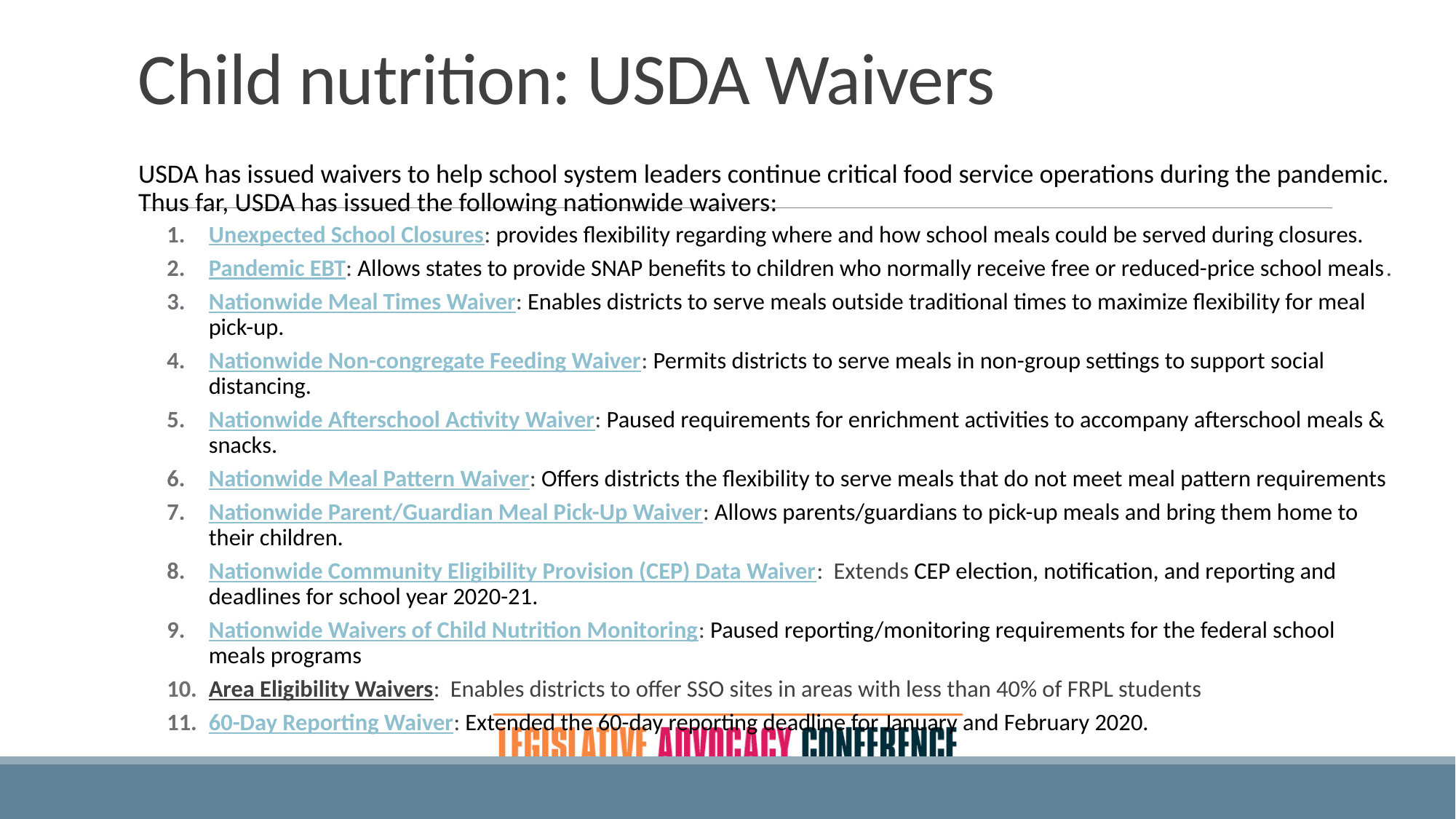

# Child nutrition: USDA Waivers
USDA has issued waivers to help school system leaders continue critical food service operations during the pandemic. Thus far, USDA has issued the following nationwide waivers:
Unexpected School Closures: provides flexibility regarding where and how school meals could be served during closures.
Pandemic EBT: Allows states to provide SNAP benefits to children who normally receive free or reduced-price school meals.
Nationwide Meal Times Waiver: Enables districts to serve meals outside traditional times to maximize flexibility for meal pick-up.
Nationwide Non-congregate Feeding Waiver: Permits districts to serve meals in non-group settings to support social distancing.
Nationwide Afterschool Activity Waiver: Paused requirements for enrichment activities to accompany afterschool meals & snacks.
Nationwide Meal Pattern Waiver: Offers districts the flexibility to serve meals that do not meet meal pattern requirements
Nationwide Parent/Guardian Meal Pick-Up Waiver: Allows parents/guardians to pick-up meals and bring them home to their children.
Nationwide Community Eligibility Provision (CEP) Data Waiver:  Extends CEP election, notification, and reporting and deadlines for school year 2020-21.
Nationwide Waivers of Child Nutrition Monitoring: Paused reporting/monitoring requirements for the federal school meals programs
Area Eligibility Waivers:  Enables districts to offer SSO sites in areas with less than 40% of FRPL students
60-Day Reporting Waiver: Extended the 60-day reporting deadline for January and February 2020.